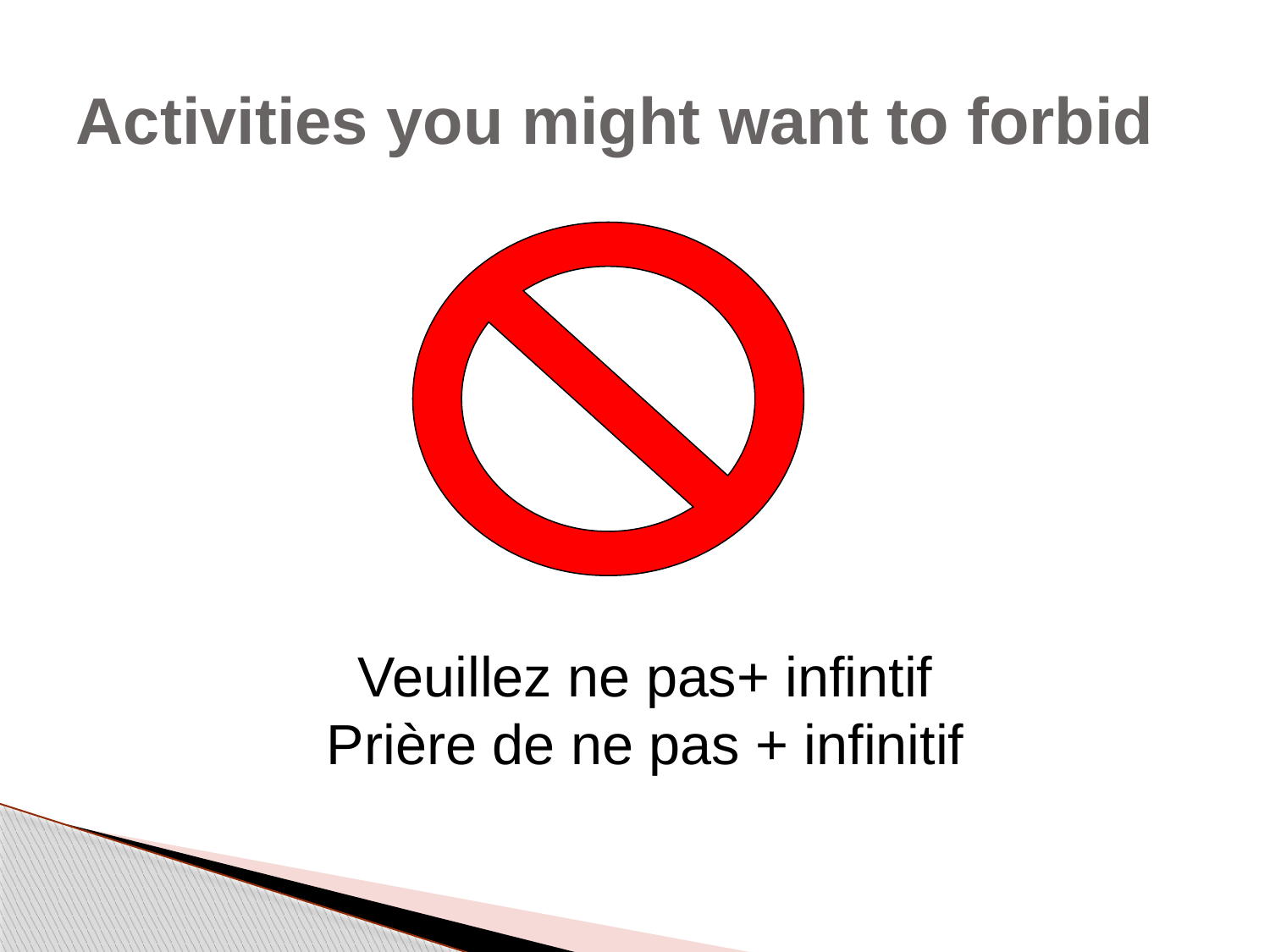

# Activities you might want to forbid

Veuillez ne pas+ infintif
Prière de ne pas + infinitif